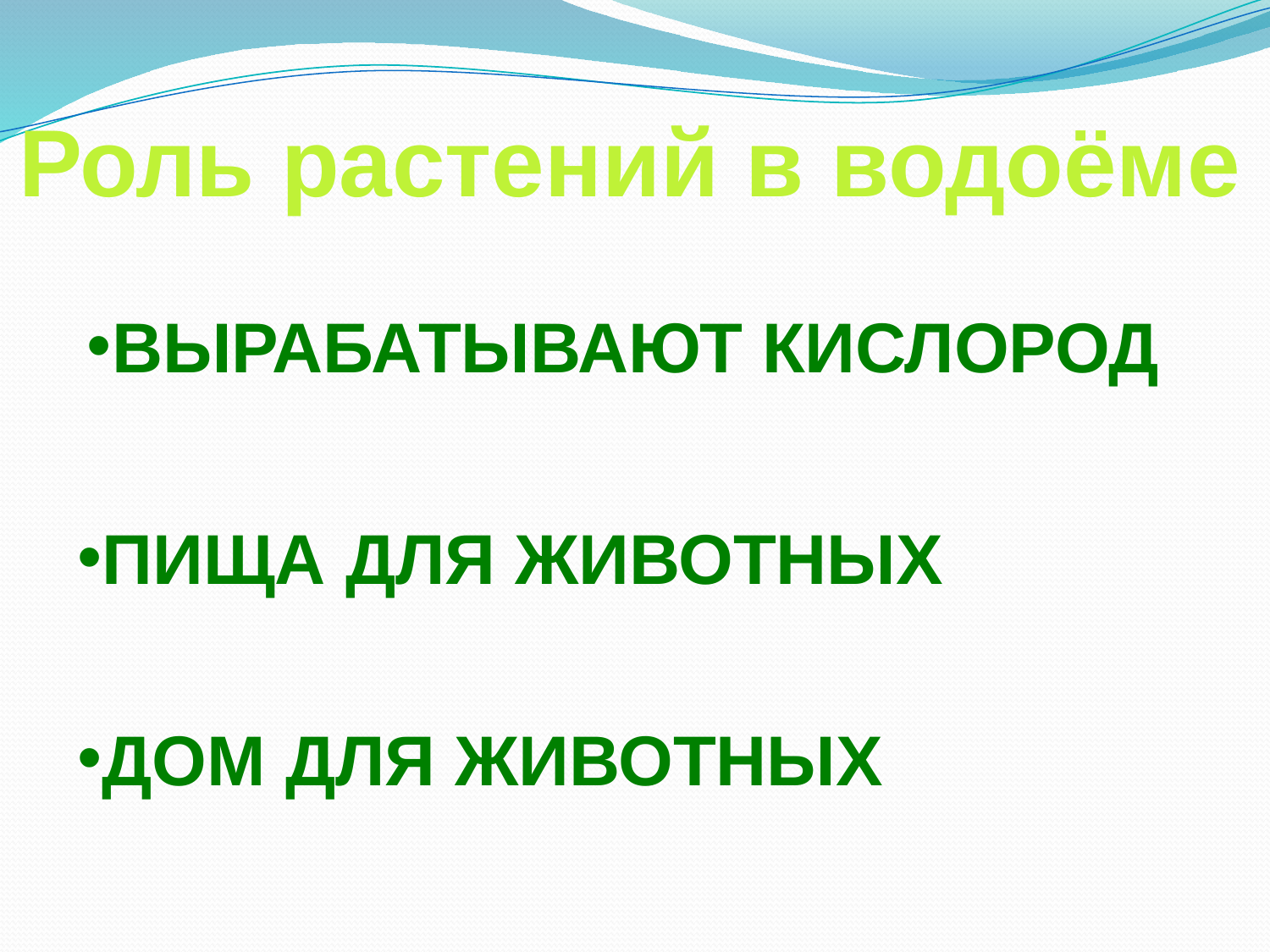

Роль растений в водоёме
ВЫРАБАТЫВАЮТ КИСЛОРОД
ПИЩА ДЛЯ ЖИВОТНЫХ
ДОМ ДЛЯ ЖИВОТНЫХ